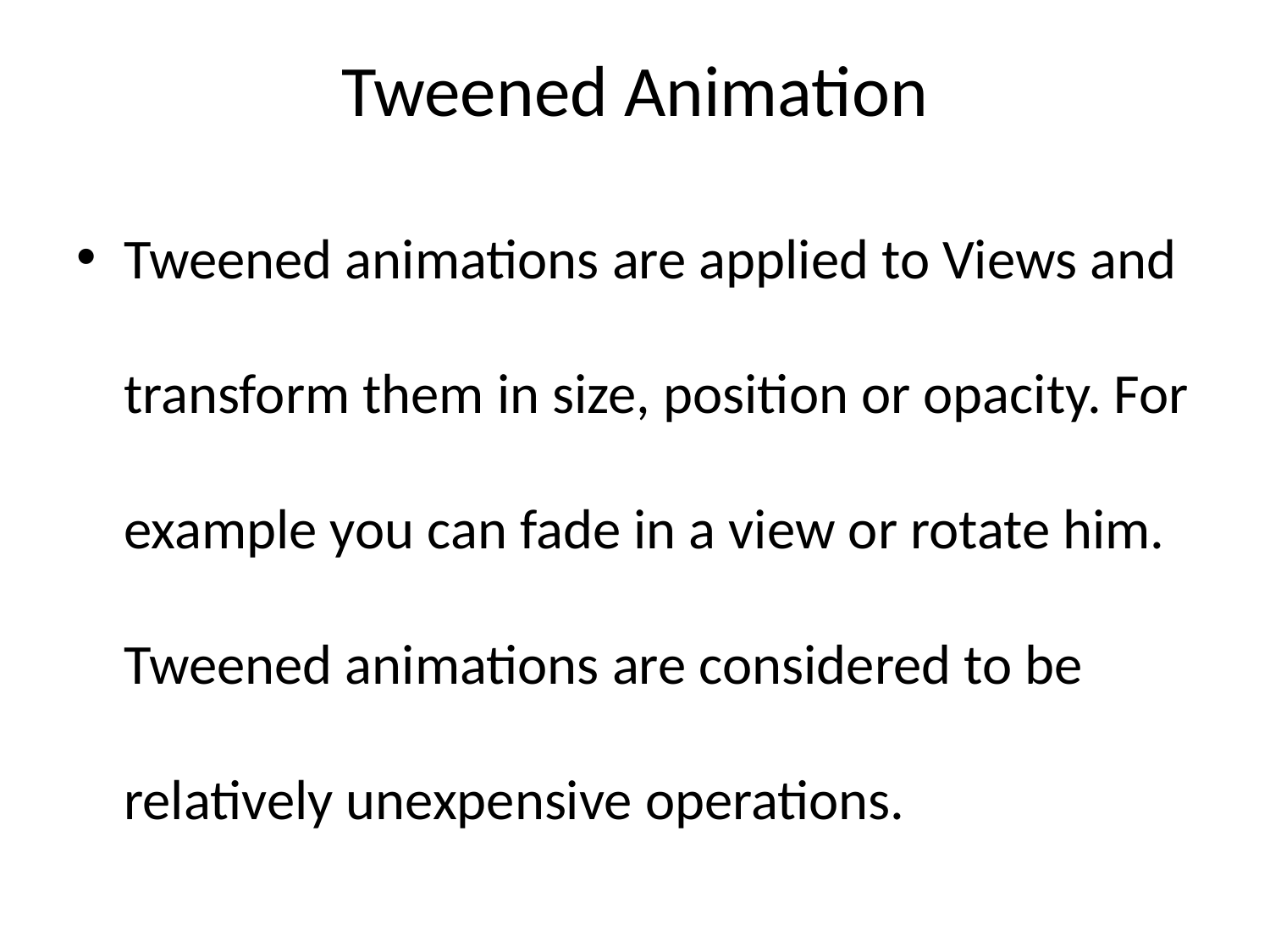

# Tweened Animation
Tweened animations are applied to Views and transform them in size, position or opacity. For example you can fade in a view or rotate him. Tweened animations are considered to be relatively unexpensive operations.